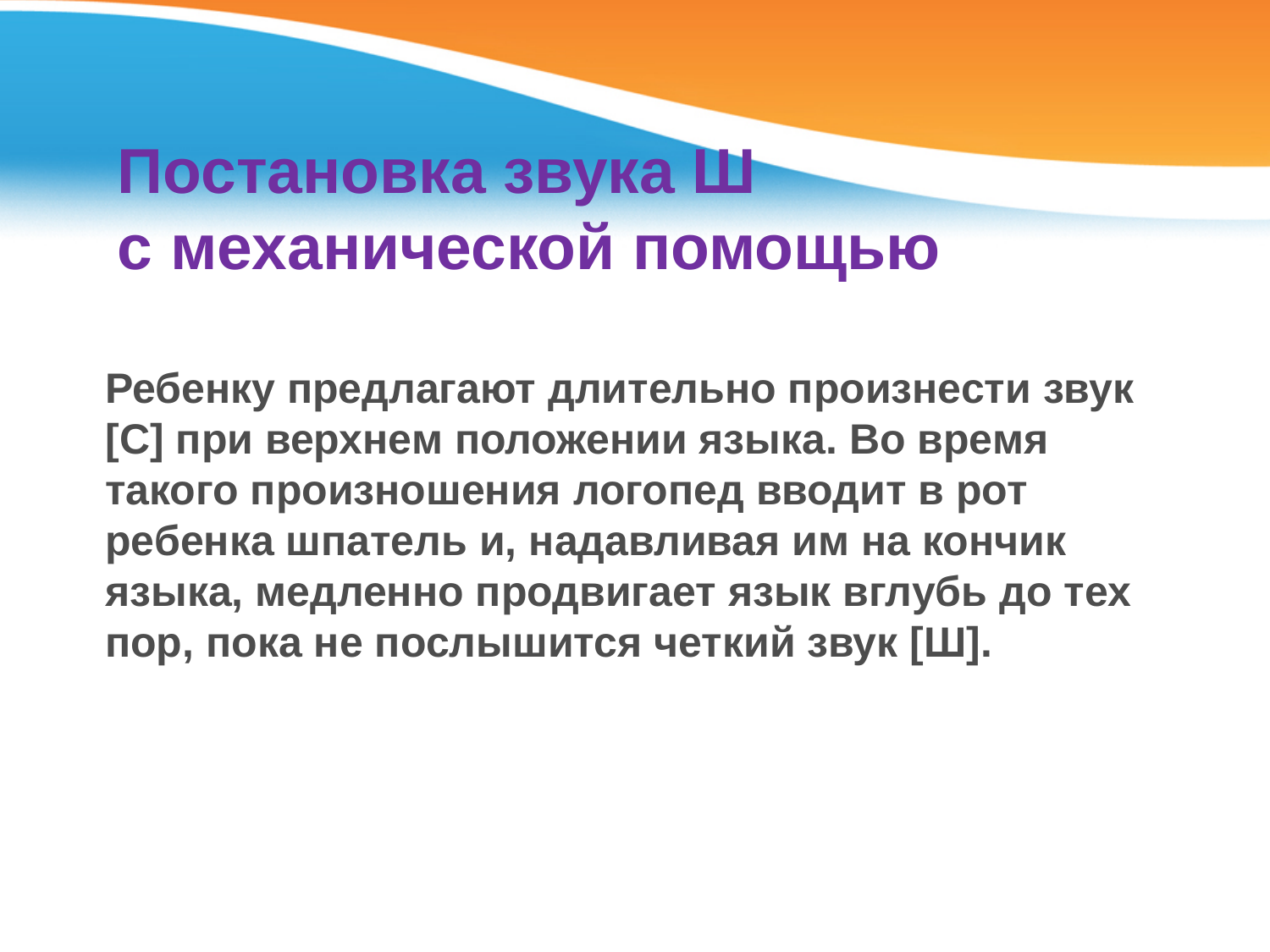

# Постановка звука Ш с механической помощью

	Ребенку предлагают длительно произнести звук [С] при верхнем положении языка. Во время такого произношения логопед вводит в рот ребенка шпатель и, надавливая им на кончик языка, медленно продвигает язык вглубь до тех пор, пока не послышится четкий звук [Ш].